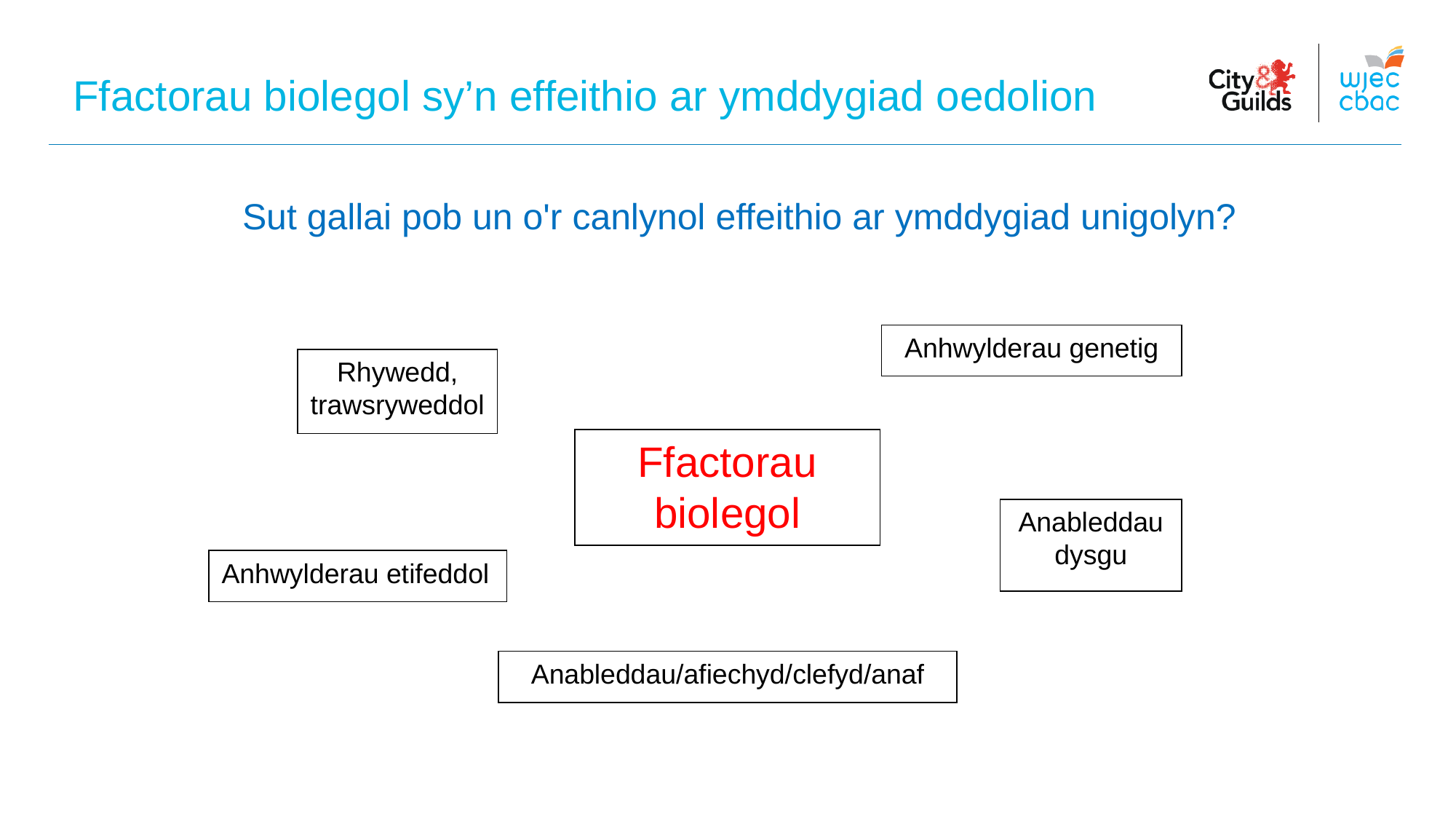

Ffactorau biolegol sy’n effeithio ar ymddygiad oedolion
Sut gallai pob un o'r canlynol effeithio ar ymddygiad unigolyn?
Anhwylderau genetig
Rhywedd, trawsryweddol

Ffactorau biolegol

Anableddau dysgu

Anhwylderau etifeddol

Anableddau/afiechyd/clefyd/anaf